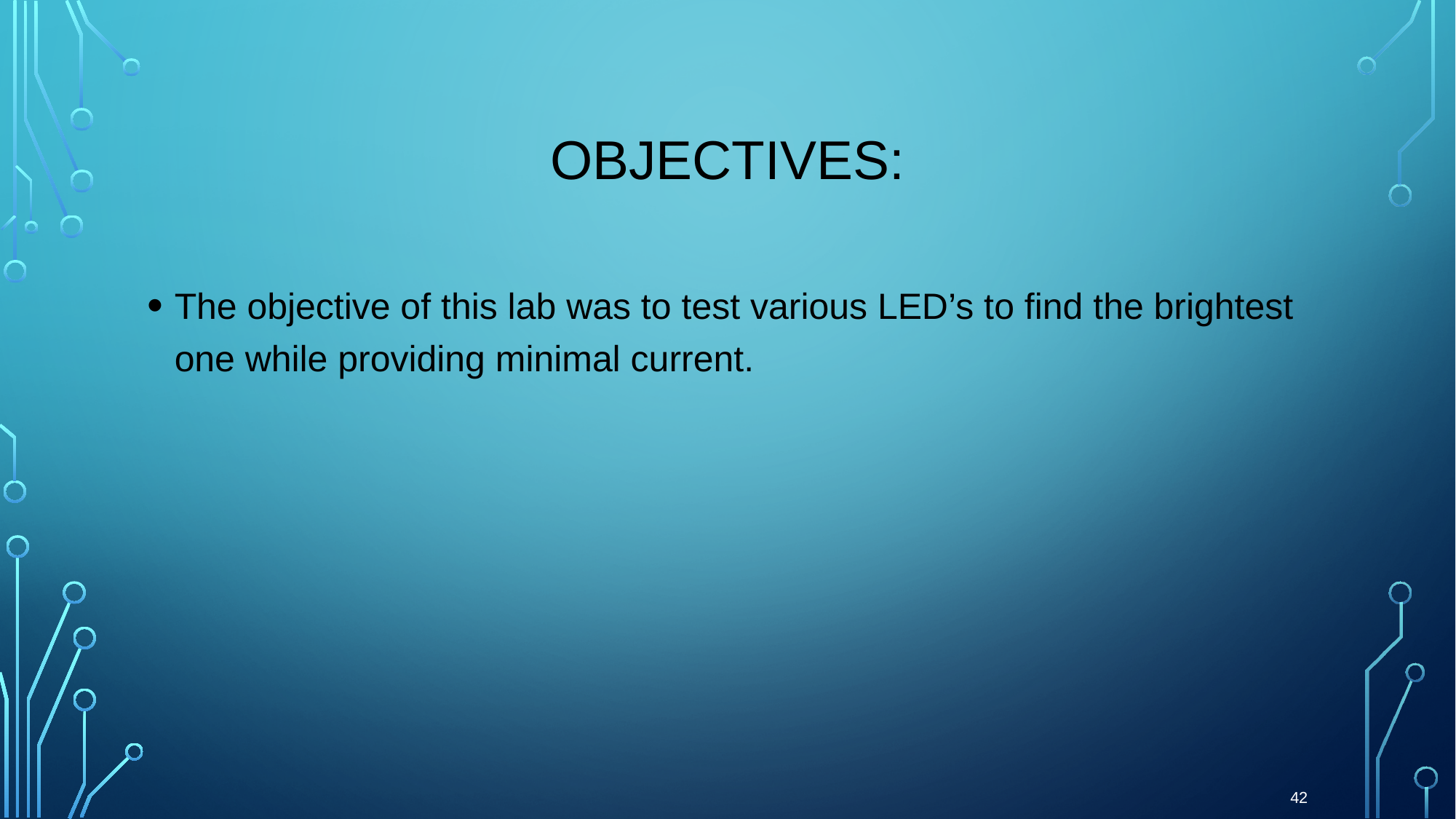

# Objectives:
The objective of this lab was to test various LED’s to find the brightest one while providing minimal current.
42